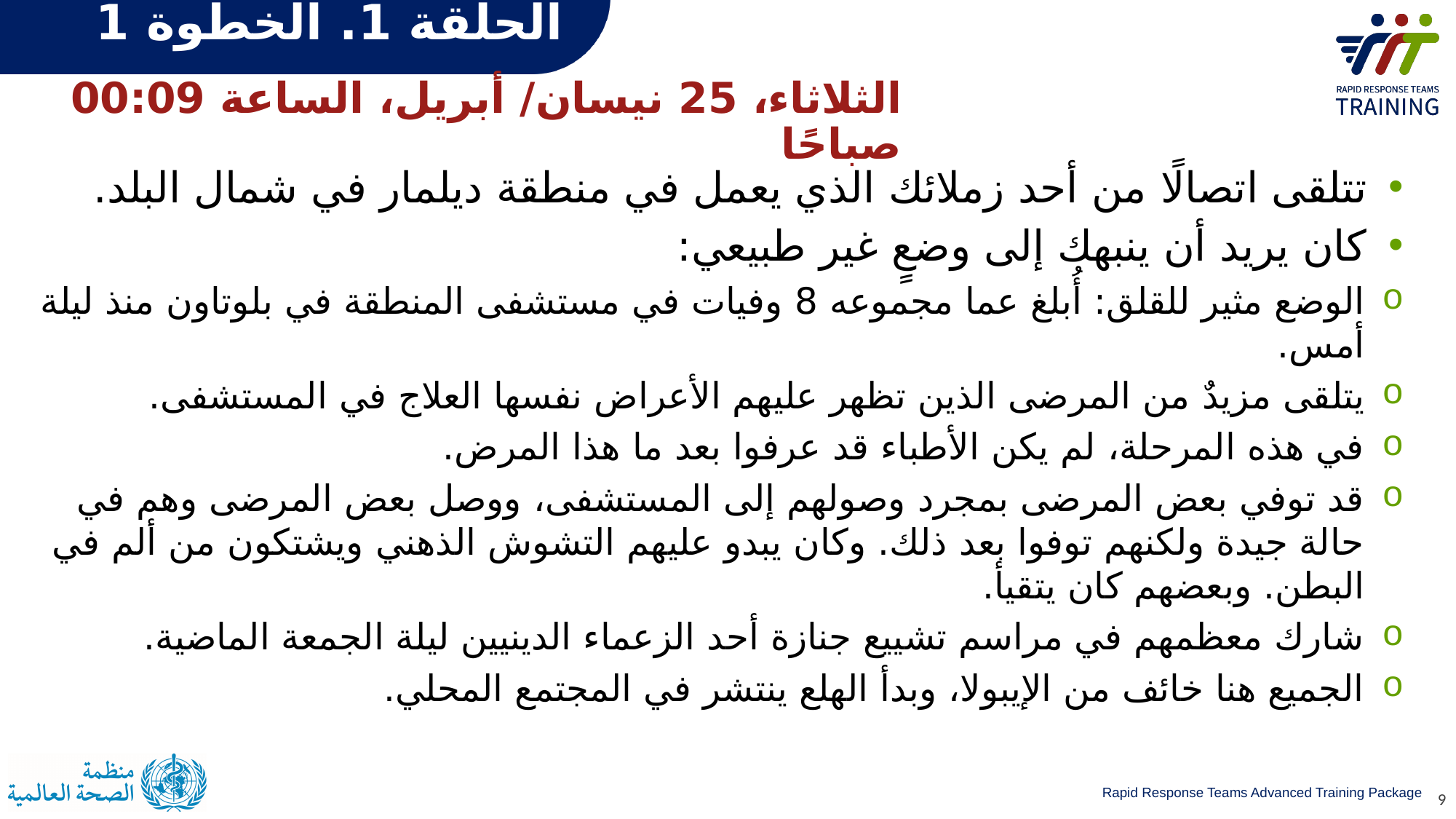

# الحلقة 1. الخطوة 1
الثلاثاء، 25 نيسان/ أبريل، الساعة 00:09 صباحًا
تتلقى اتصالًا من أحد زملائك الذي يعمل في منطقة ديلمار في شمال البلد.
كان يريد أن ينبهك إلى وضعٍ غير طبيعي:
الوضع مثير للقلق: أُبلغ عما مجموعه 8 وفيات في مستشفى المنطقة في بلوتاون منذ ليلة أمس.
يتلقى مزيدٌ من المرضى الذين تظهر عليهم الأعراض نفسها العلاج في المستشفى.
في هذه المرحلة، لم يكن الأطباء قد عرفوا بعد ما هذا المرض.
قد توفي بعض المرضى بمجرد وصولهم إلى المستشفى، ووصل بعض المرضى وهم في حالة جيدة ولكنهم توفوا بعد ذلك. وكان يبدو عليهم التشوش الذهني ويشتكون من ألم في البطن. وبعضهم كان يتقيأ.
شارك معظمهم في مراسم تشييع جنازة أحد الزعماء الدينيين ليلة الجمعة الماضية.
الجميع هنا خائف من الإيبولا، وبدأ الهلع ينتشر في المجتمع المحلي.